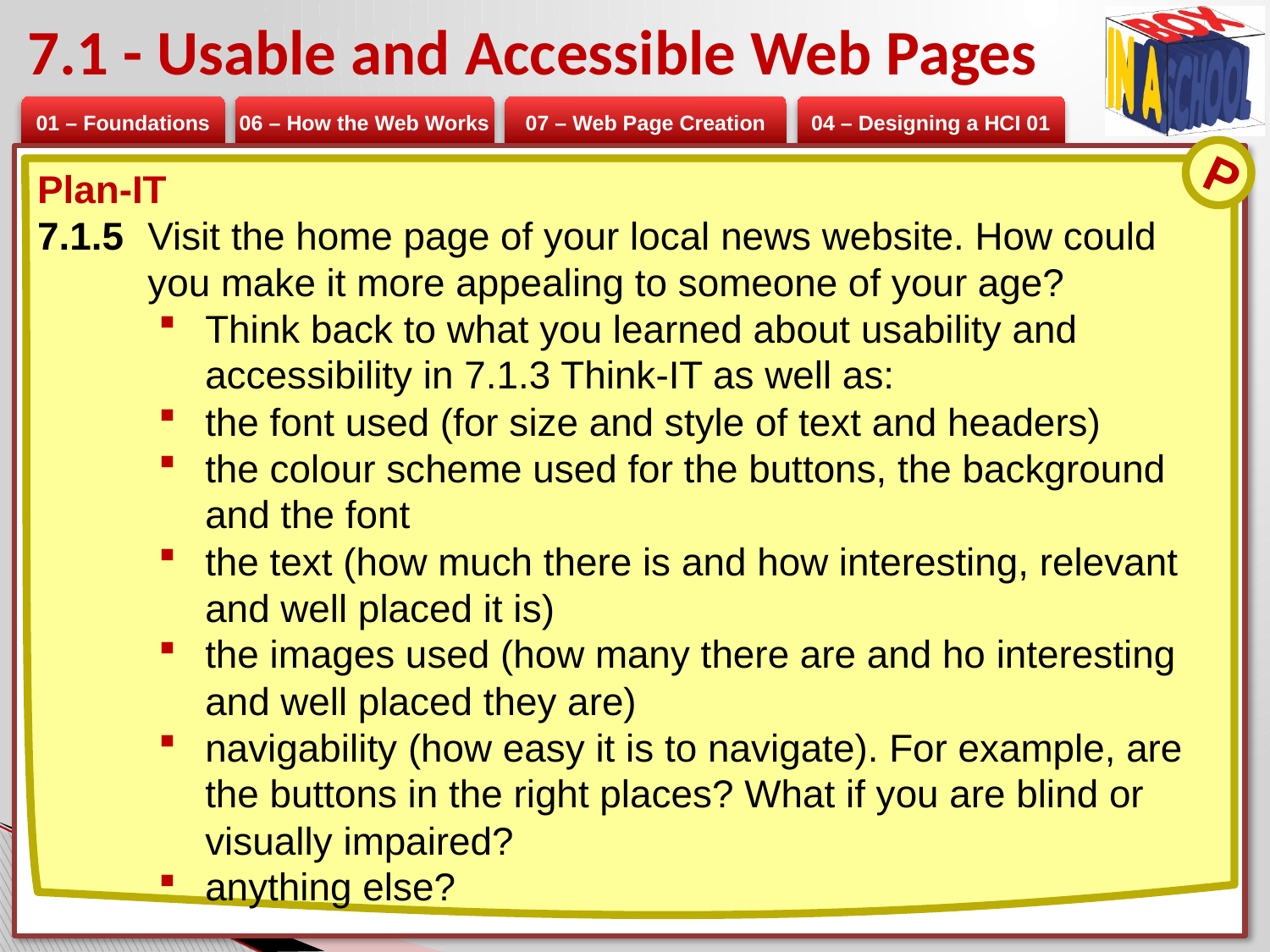

# 7.1 - Usable and Accessible Web Pages
P
Plan-IT
7.1.5 	Visit the home page of your local news website. How could you make it more appealing to someone of your age?
Think back to what you learned about usability and accessibility in 7.1.3 Think-IT as well as:
the font used (for size and style of text and headers)
the colour scheme used for the buttons, the background and the font
the text (how much there is and how interesting, relevant and well placed it is)
the images used (how many there are and ho interesting and well placed they are)
navigability (how easy it is to navigate). For example, are the buttons in the right places? What if you are blind or visually impaired?
anything else?